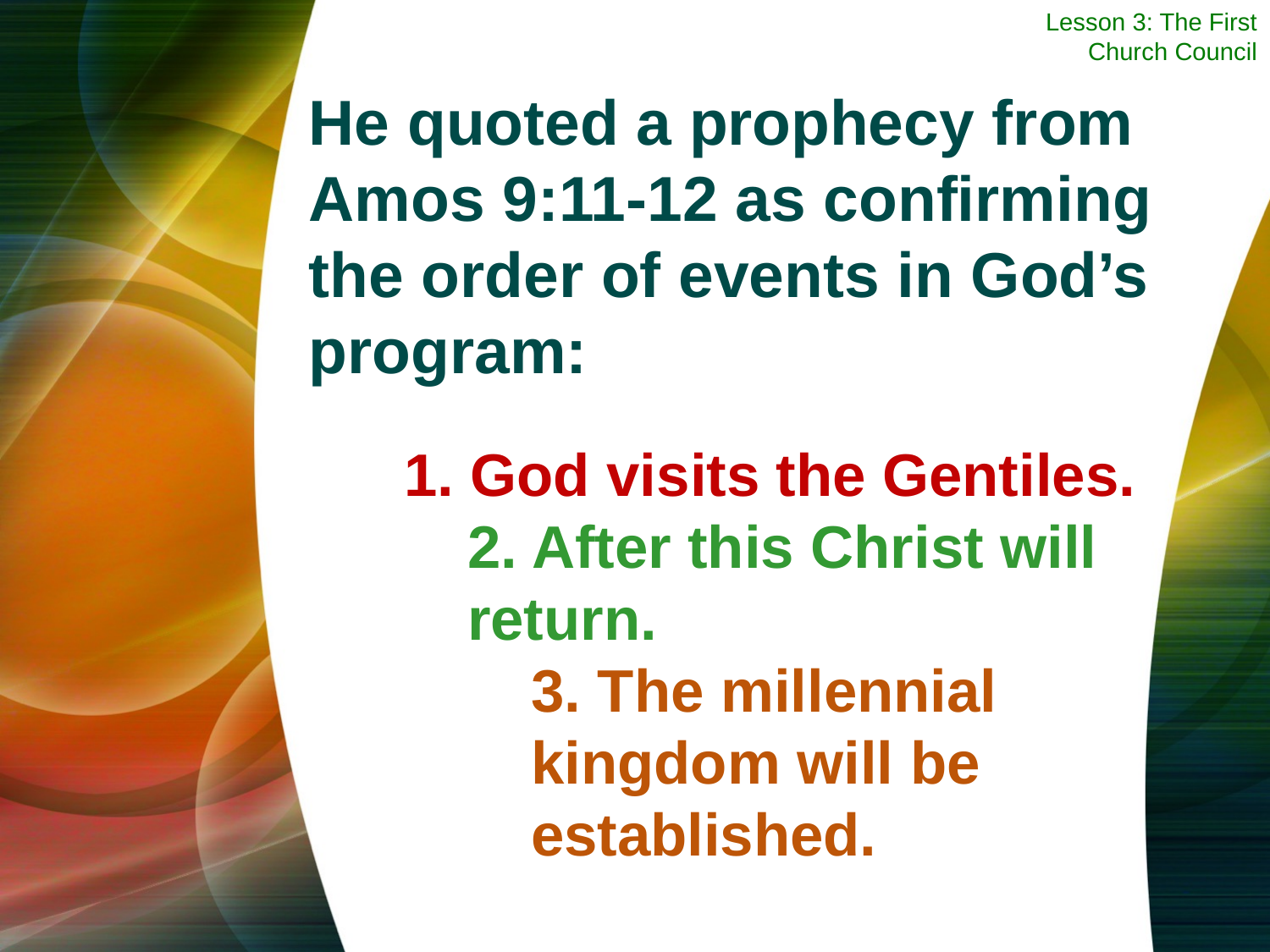

Lesson 3: The First Church Council
He quoted a prophecy from Amos 9:11-12 as confirming the order of events in God’s program:
1. God visits the Gentiles.
2. After this Christ will return.
3. The millennial kingdom will be established.